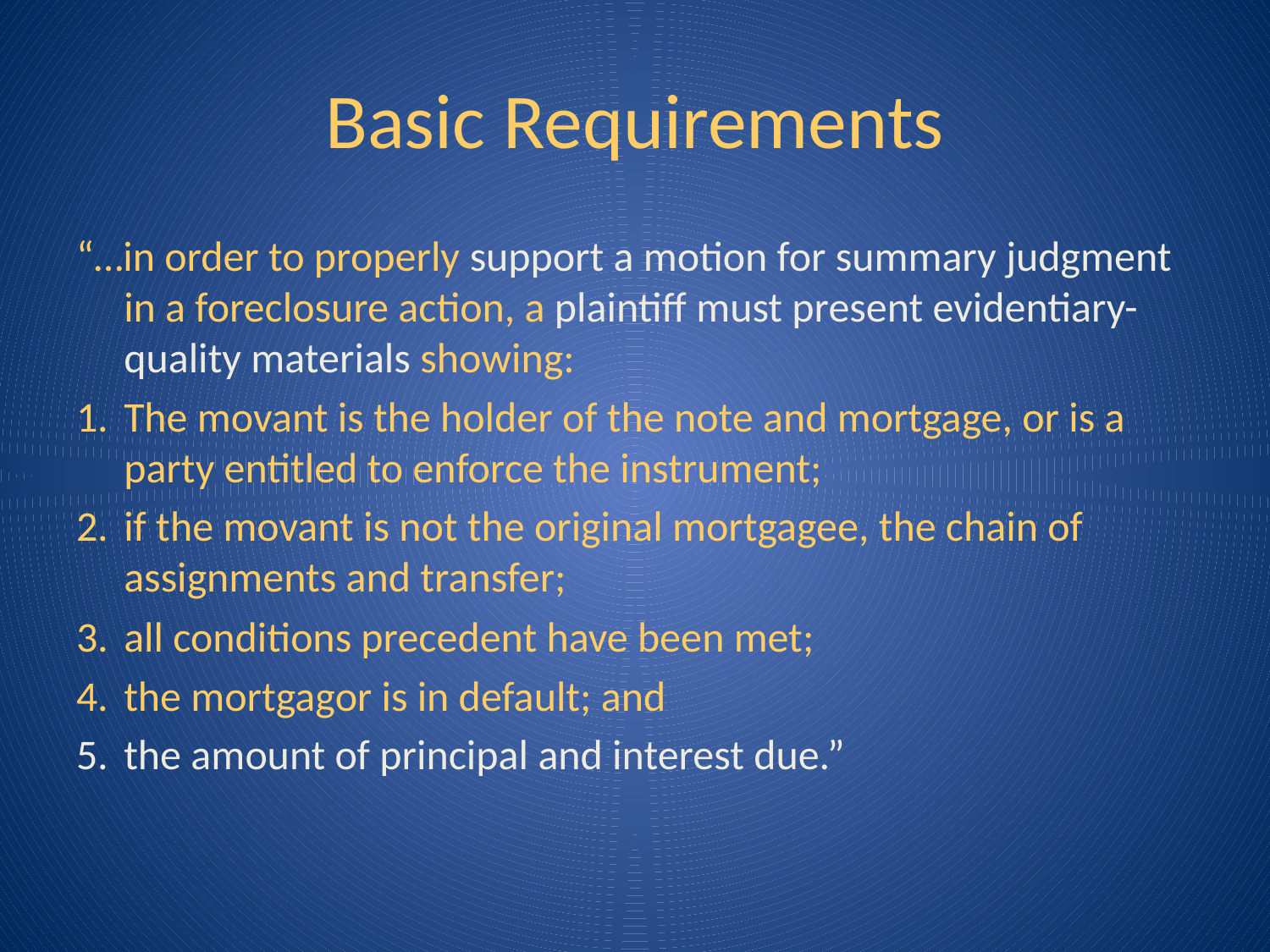

# Basic Requirements
“…in order to properly support a motion for summary judgment in a foreclosure action, a plaintiff must present evidentiary-quality materials showing:
The movant is the holder of the note and mortgage, or is a party entitled to enforce the instrument;
if the movant is not the original mortgagee, the chain of assignments and transfer;
all conditions precedent have been met;
the mortgagor is in default; and
the amount of principal and interest due.”